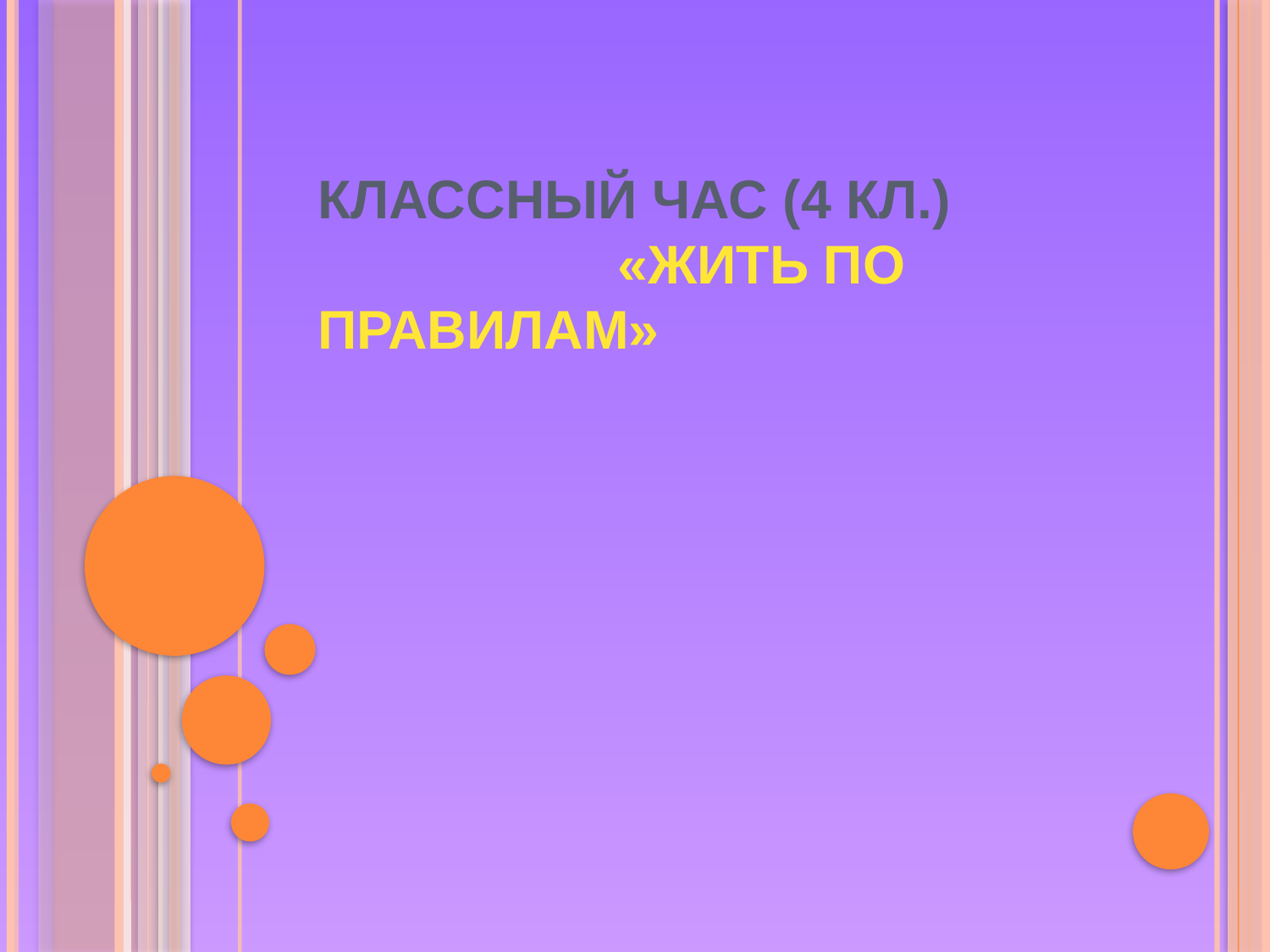

# Классный час (4 кл.)                                         «Жить по правилам»